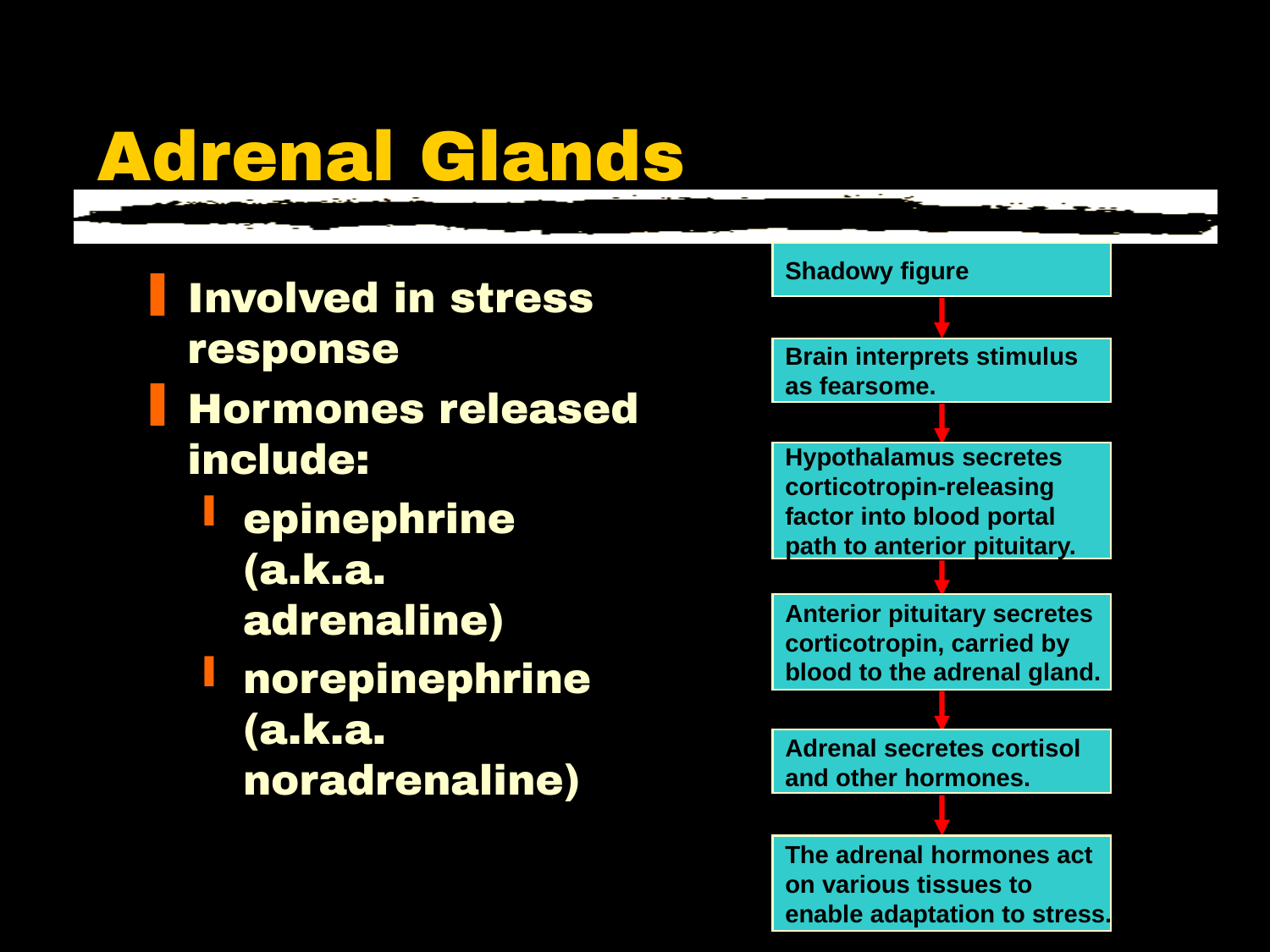

# Adrenal Glands
Shadowy figure

Brain interprets stimulus
as fearsome.

Hypothalamus secretes
corticotropin-releasing
factor into blood portal
path to anterior pituitary.

Anterior pituitary secretes
corticotropin, carried by
blood to the adrenal gland.

Adrenal secretes cortisol
and other hormones.

The adrenal hormones act
on various tissues to
enable adaptation to stress.
Involved in stress response
Hormones released include:
epinephrine (a.k.a. adrenaline)
norepinephrine (a.k.a. noradrenaline)